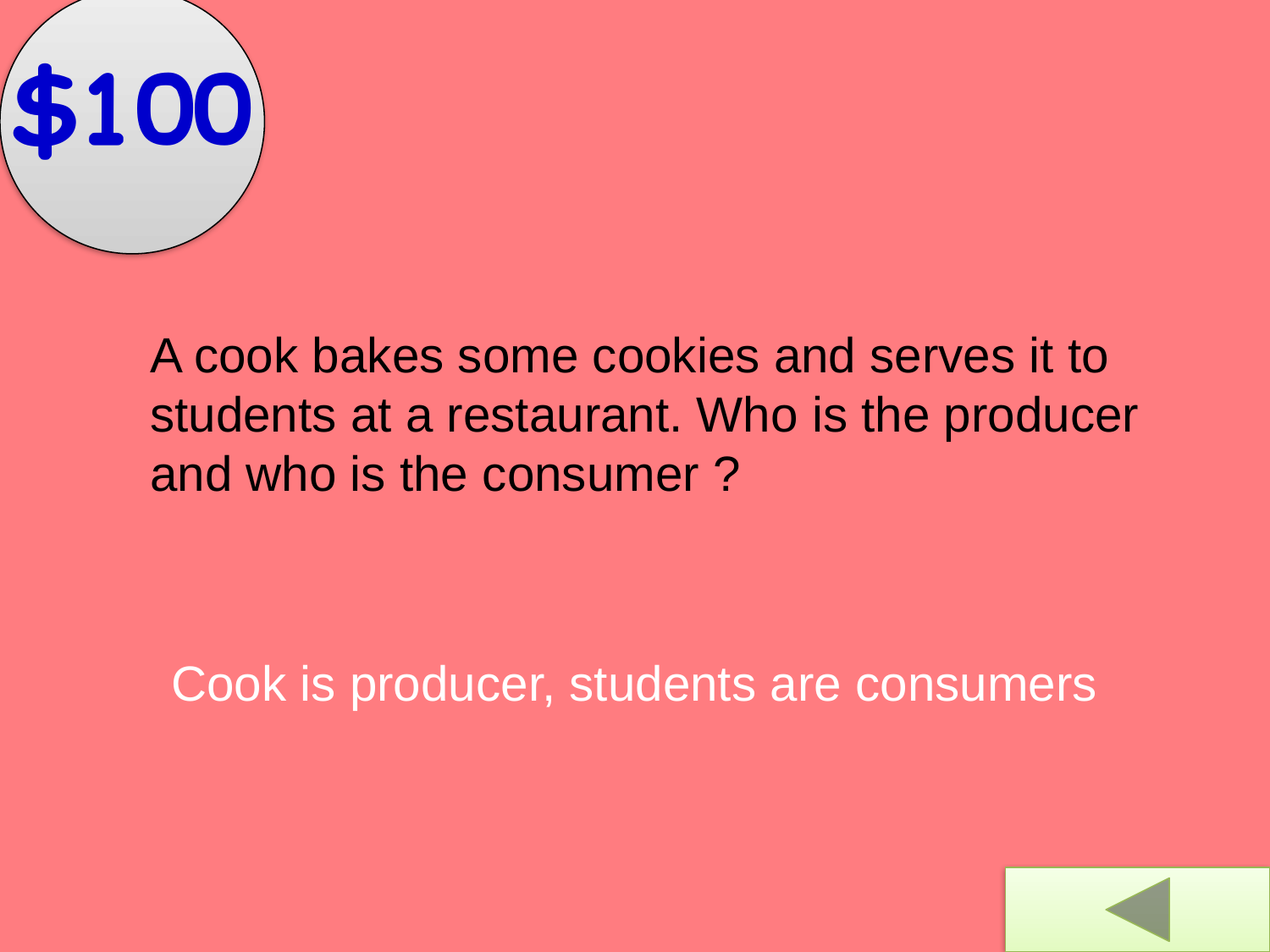

$100
A cook bakes some cookies and serves it to students at a restaurant. Who is the producer
and who is the consumer ?
Cook is producer, students are consumers